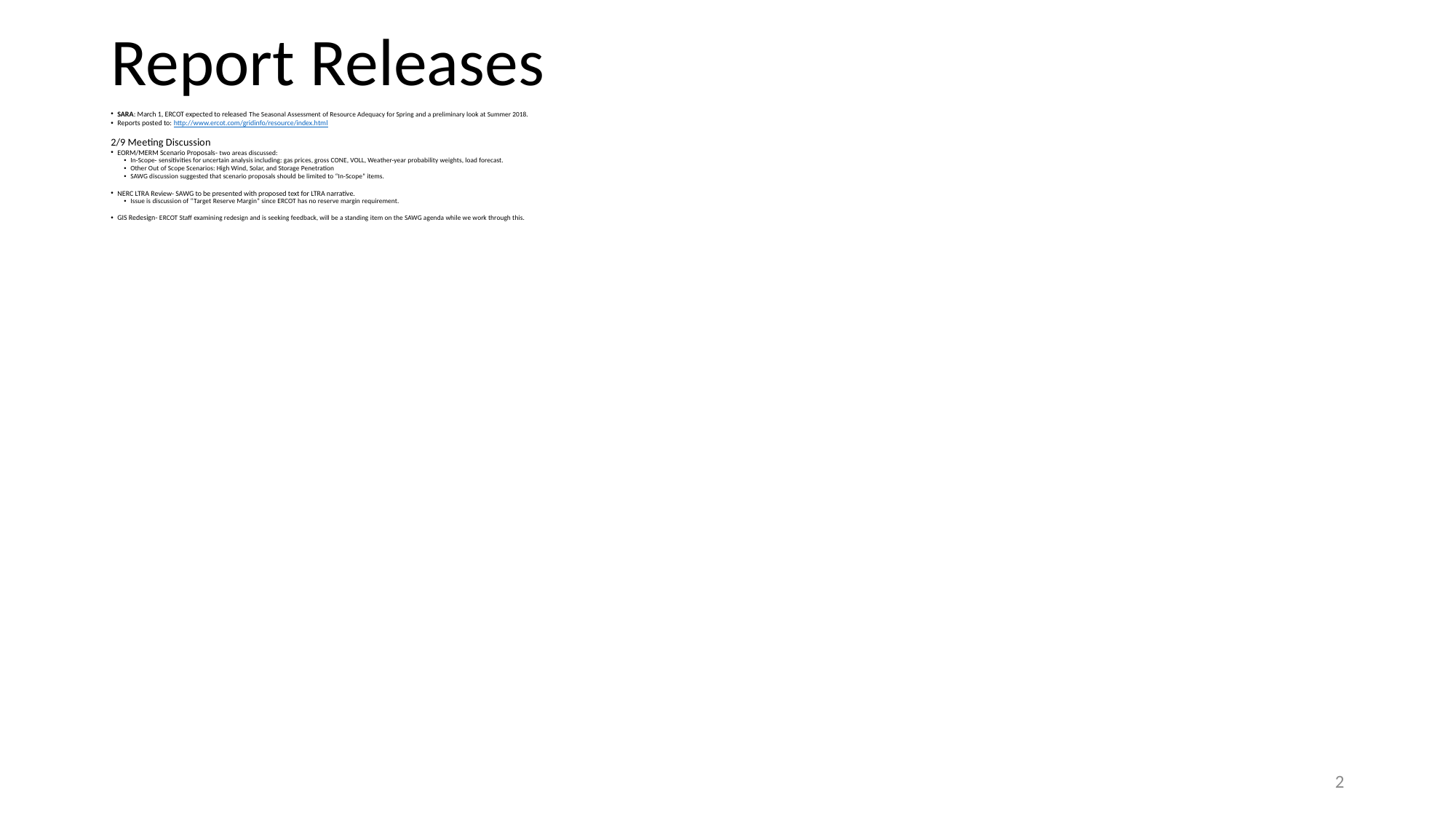

# Report Releases
SARA: March 1, ERCOT expected to released The Seasonal Assessment of Resource Adequacy for Spring and a preliminary look at Summer 2018.
Reports posted to: http://www.ercot.com/gridinfo/resource/index.html

2/9 Meeting Discussion
EORM/MERM Scenario Proposals- two areas discussed:
In-Scope- sensitivities for uncertain analysis including: gas prices, gross CONE, VOLL, Weather-year probability weights, load forecast.
Other Out of Scope Scenarios: High Wind, Solar, and Storage Penetration
SAWG discussion suggested that scenario proposals should be limited to “In-Scope” items.

NERC LTRA Review- SAWG to be presented with proposed text for LTRA narrative.
Issue is discussion of “Target Reserve Margin” since ERCOT has no reserve margin requirement.

GIS Redesign- ERCOT Staff examining redesign and is seeking feedback, will be a standing item on the SAWG agenda while we work through this.

2